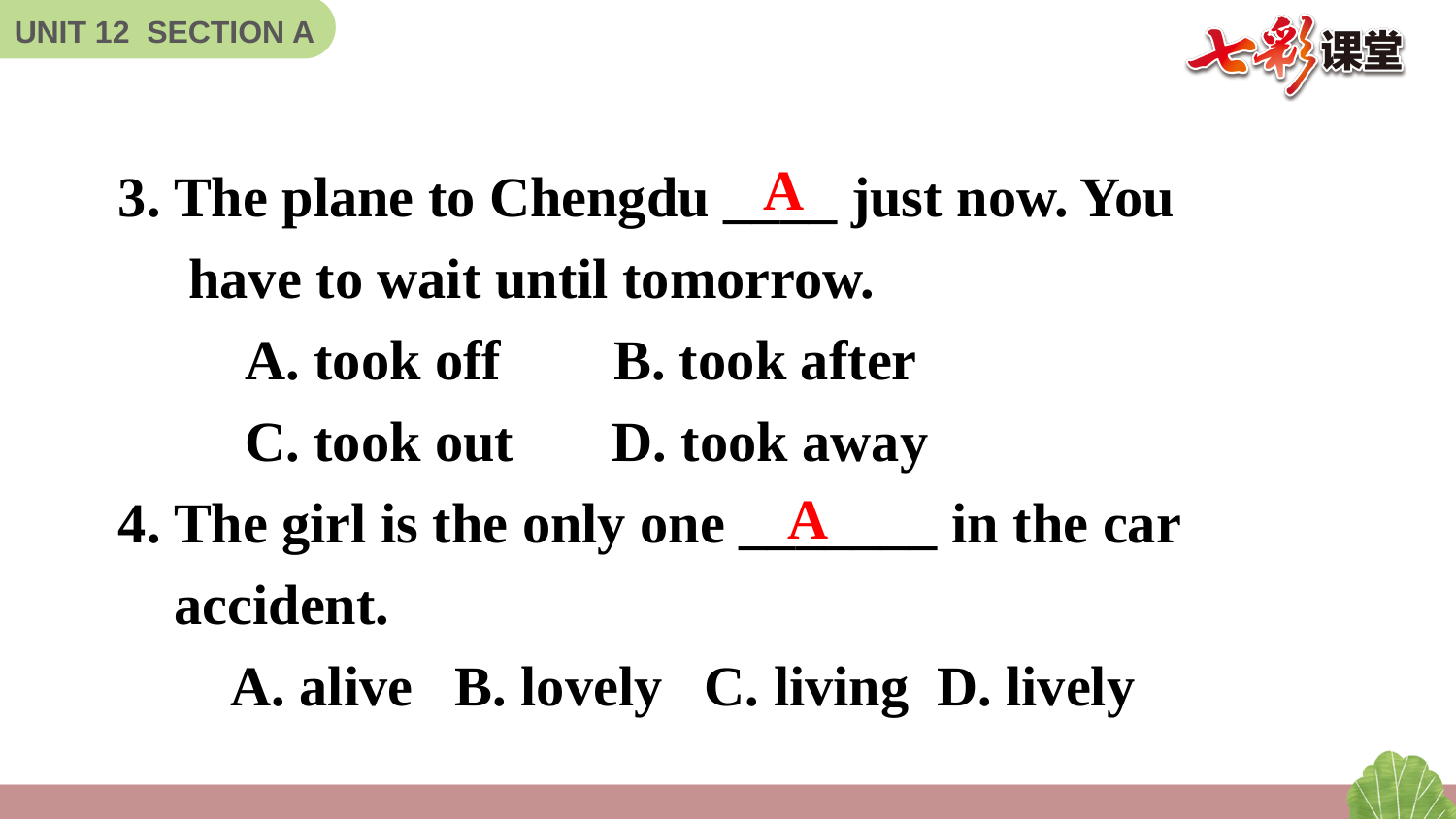

3. The plane to Chengdu ____ just now. You
     have to wait until tomorrow.
         A. took off        B. took after
         C. took out       D. took away
4. The girl is the only one _______ in the car
    accident.
        A. alive   B. lovely   C. living  D. lively
A
A